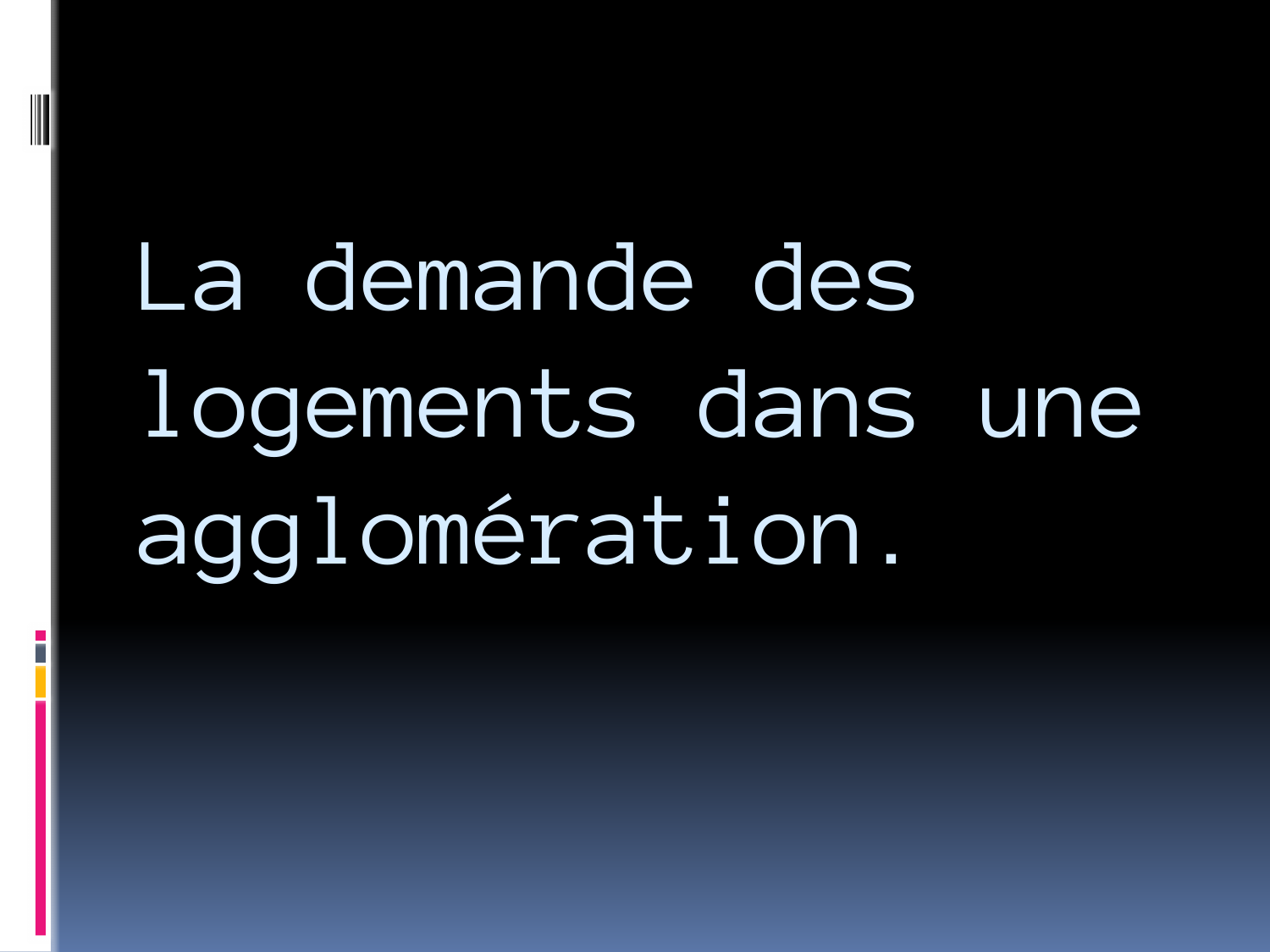

# La demande des logements dans une agglomération.